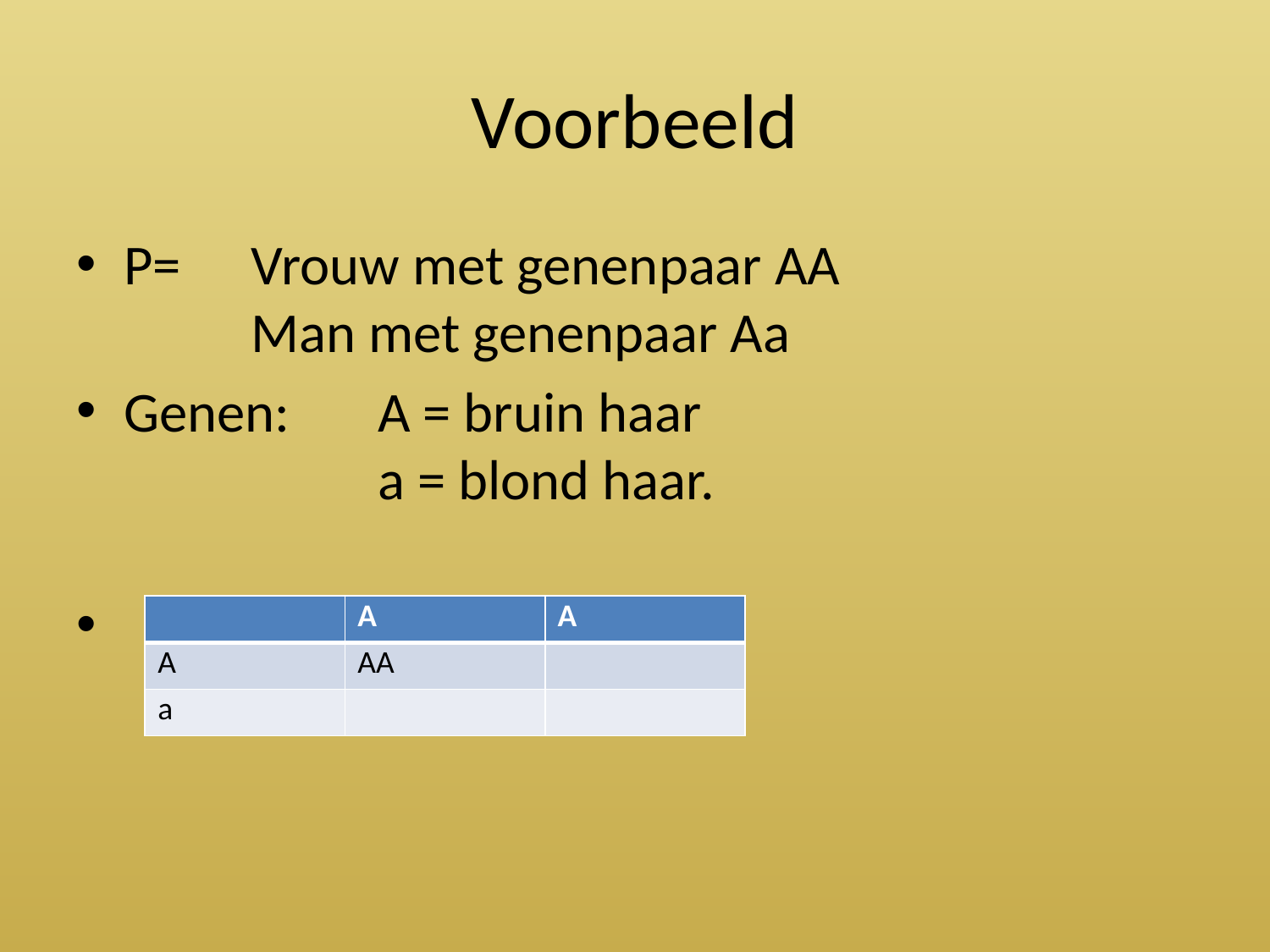

# Voorbeeld
P=	Vrouw met genenpaar AA
  	Man met genenpaar Aa
Genen:	A = bruin haar
		a = blond haar.

|  | A | A |
| --- | --- | --- |
| A | AA |  |
| a |  |  |